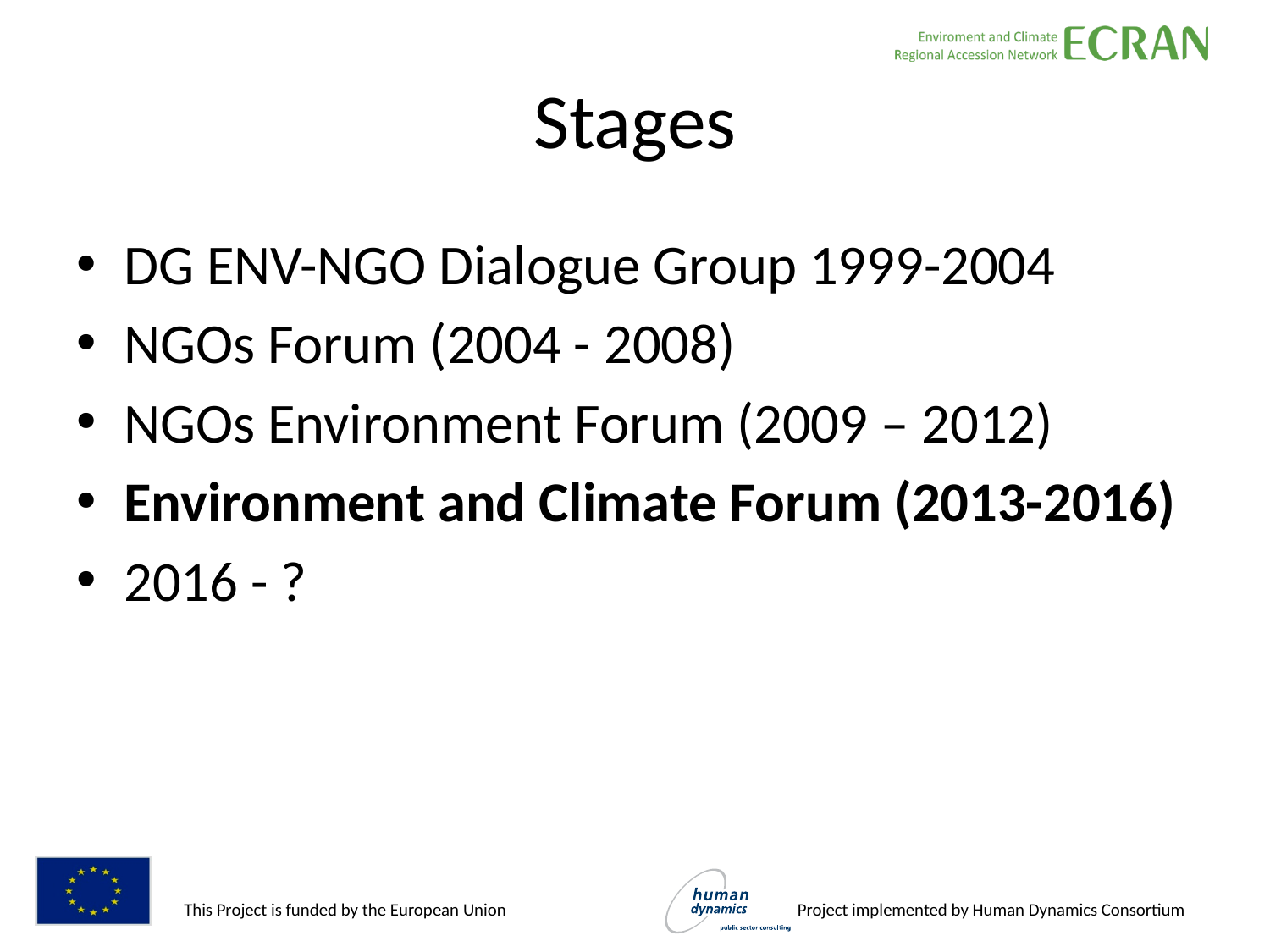

# Stages
DG ENV-NGO Dialogue Group 1999-2004
NGOs Forum (2004 - 2008)
NGOs Environment Forum (2009 – 2012)
Environment and Climate Forum (2013-2016)
2016 - ?